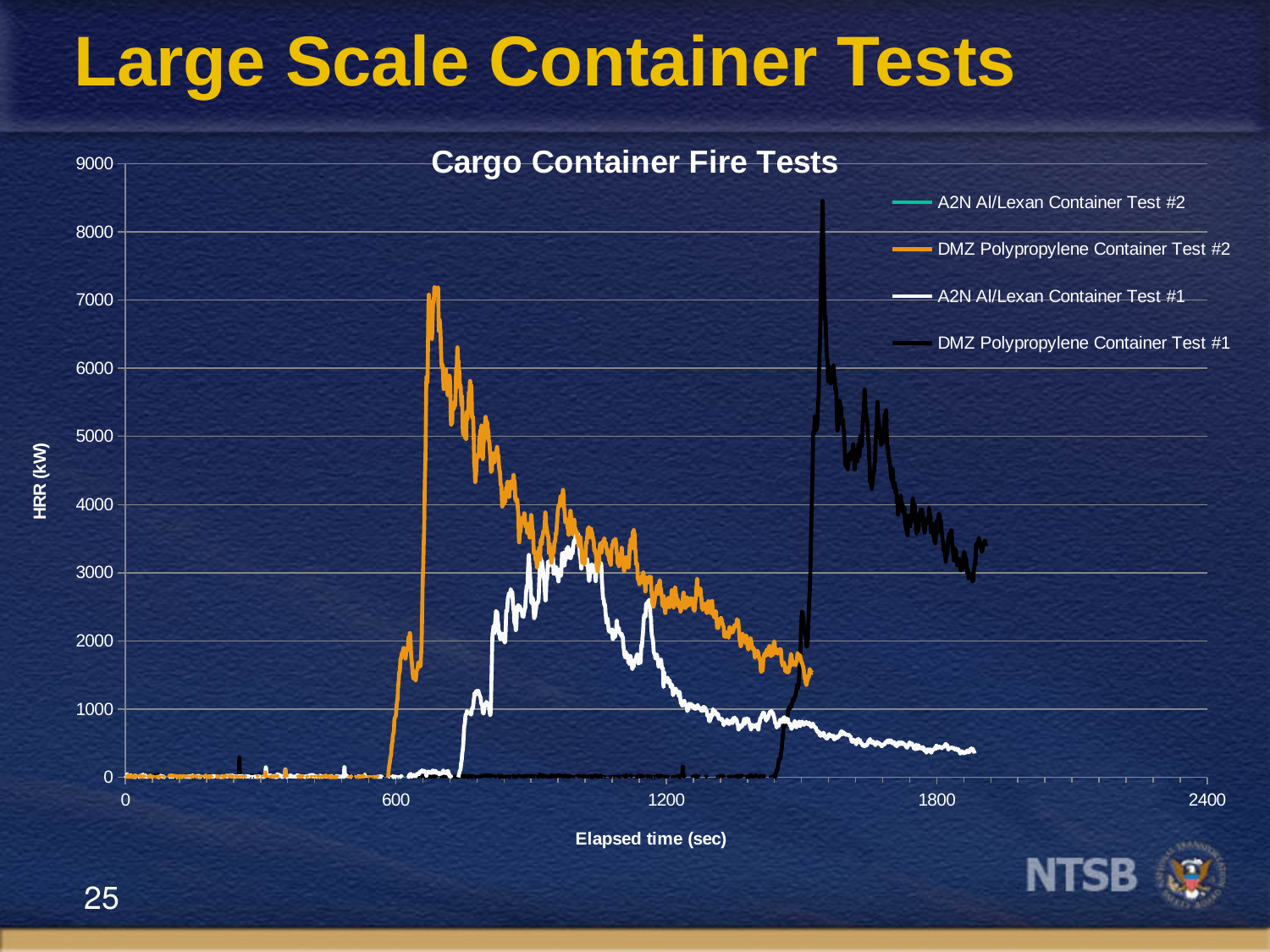

# Large Scale Container Tests

### Chart: Cargo Container Fire Tests

| Category |  |  |  |  |
|---|---|---|---|---|